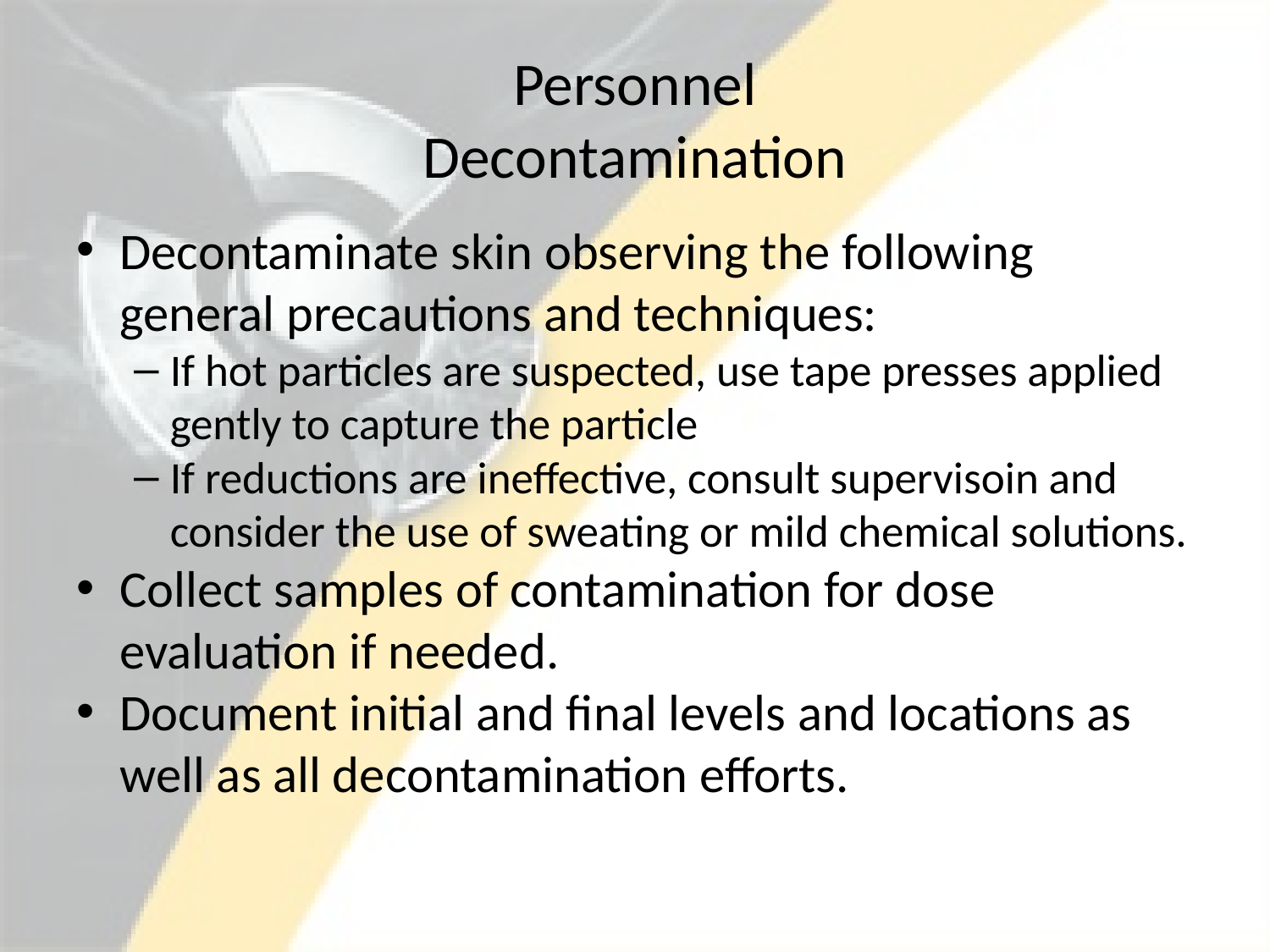

# Personnel Decontamination
Decontaminate skin observing the following general precautions and techniques:
If hot particles are suspected, use tape presses applied gently to capture the particle
If reductions are ineffective, consult supervisoin and consider the use of sweating or mild chemical solutions.
Collect samples of contamination for dose evaluation if needed.
Document initial and final levels and locations as well as all decontamination efforts.